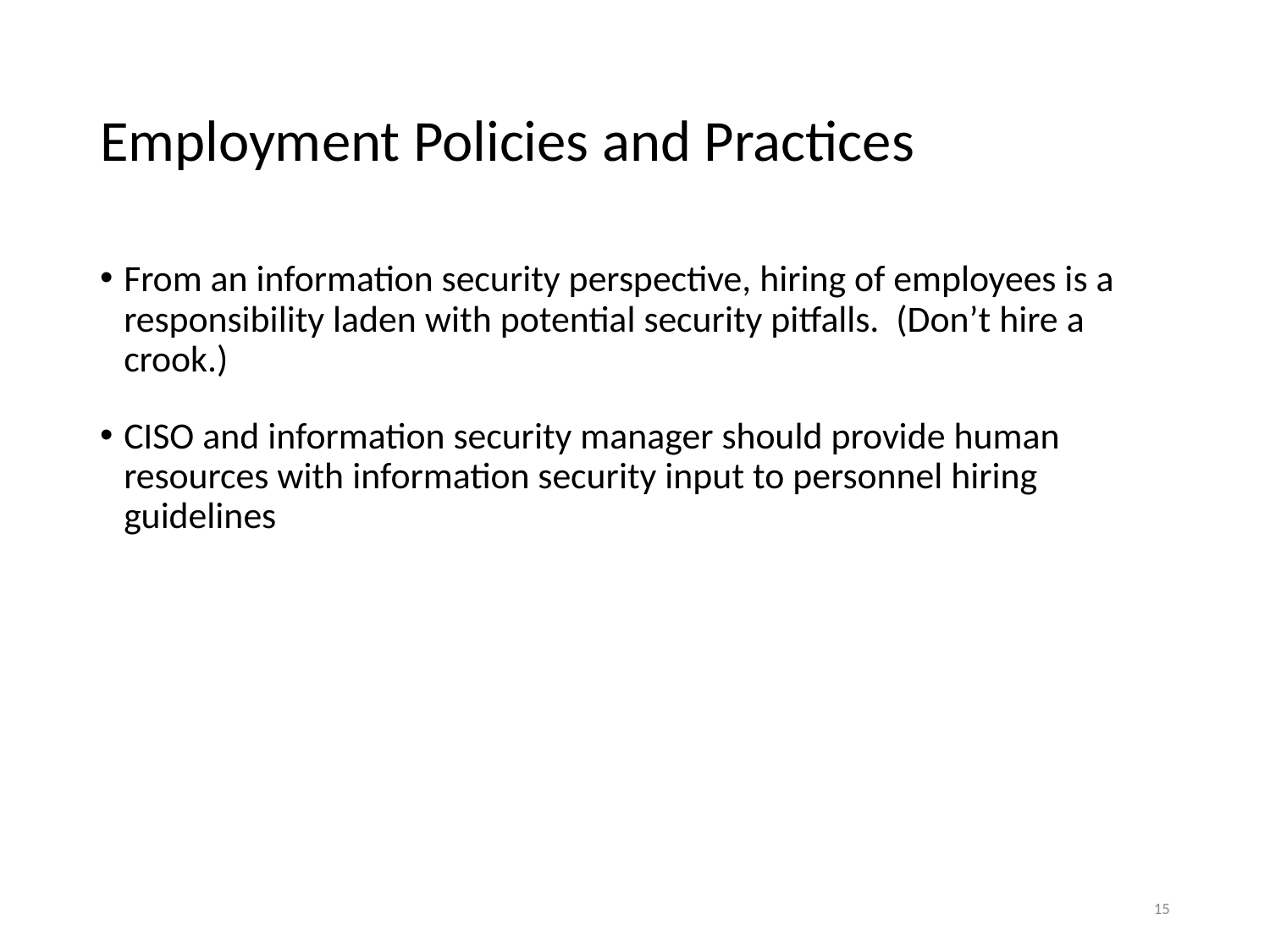

# Employment Policies and Practices
From an information security perspective, hiring of employees is a responsibility laden with potential security pitfalls.  (Don’t hire a crook.)
CISO and information security manager should provide human resources with information security input to personnel hiring guidelines
15